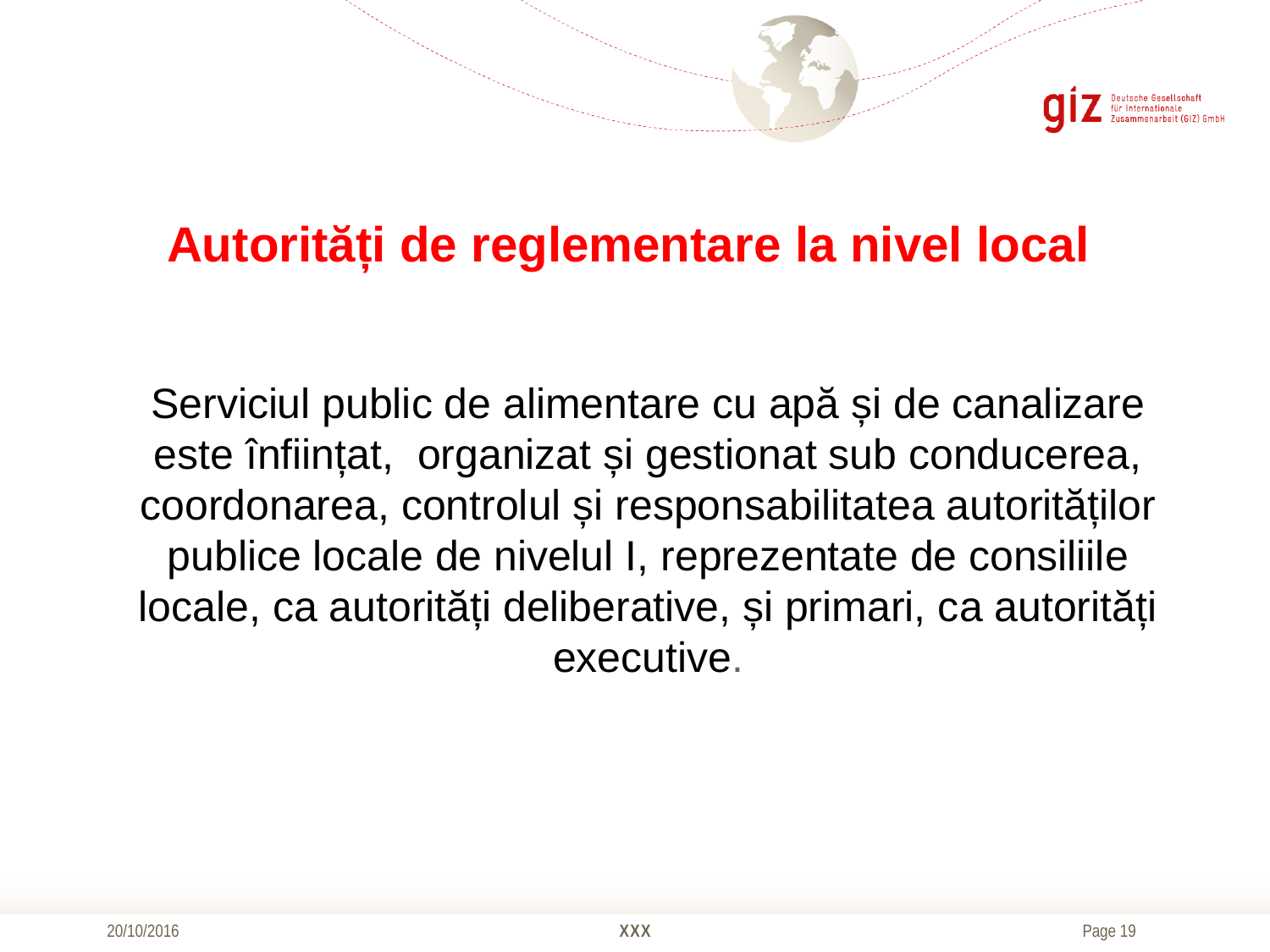

# Autorități de reglementare la nivel local

Serviciul public de alimentare cu apă și de canalizare este înființat,  organizat și gestionat sub conducerea, coordonarea, controlul și responsabilitatea autorităților publice locale de nivelul I, reprezentate de consiliile locale, ca autorități deliberative, și primari, ca autorități executive.
20/10/2016
XXX